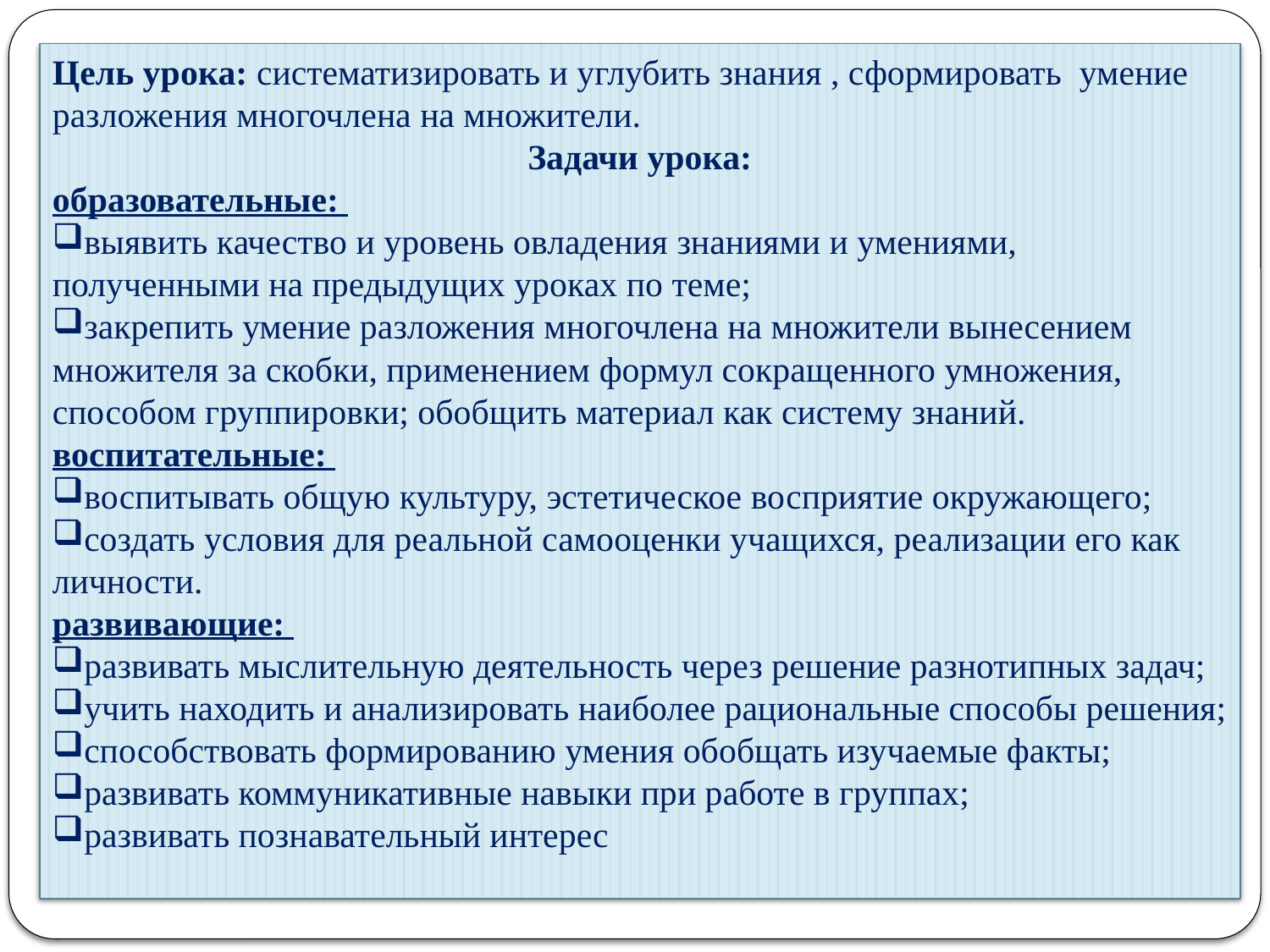

Цель урока: систематизировать и углубить знания , сформировать  умение разложения многочлена на множители.
Задачи урока:
образовательные:
выявить качество и уровень овладения знаниями и умениями, полученными на предыдущих уроках по теме;
закрепить умение разложения многочлена на множители вынесением множителя за скобки, применением формул сокращенного умножения, способом группировки; обобщить материал как систему знаний.
воспитательные:
воспитывать общую культуру, эстетическое восприятие окружающего;
создать условия для реальной самооценки учащихся, реализации его как личности.
развивающие:
развивать мыслительную деятельность через решение разнотипных задач;
учить находить и анализировать наиболее рациональные способы решения;
способствовать формированию умения обобщать изучаемые факты;
развивать коммуникативные навыки при работе в группах;
развивать познавательный интерес